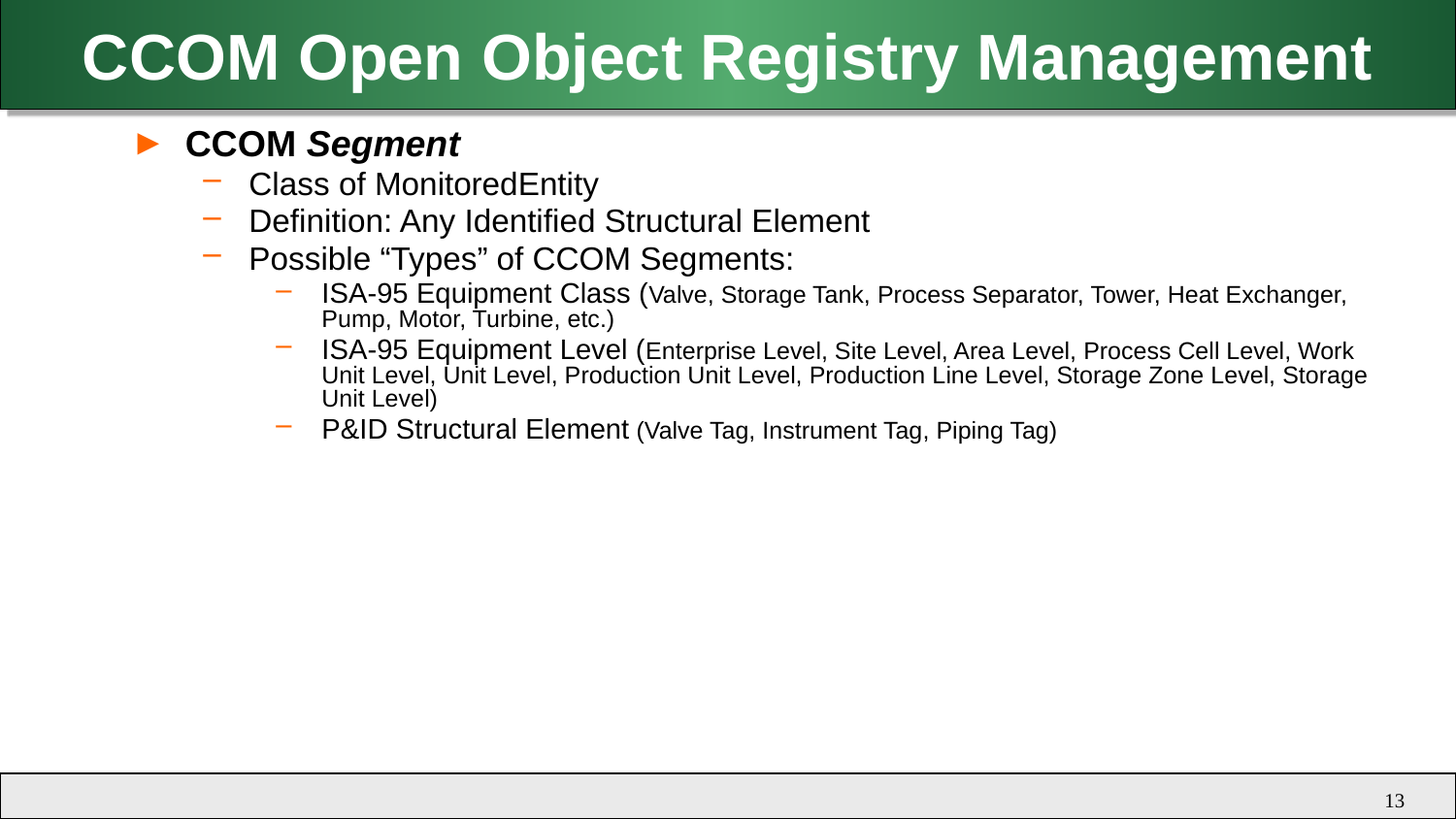

# CCOM Open Object Registry Management
CCOM Segment
Class of MonitoredEntity
Definition: Any Identified Structural Element
Possible “Types” of CCOM Segments:
ISA-95 Equipment Class (Valve, Storage Tank, Process Separator, Tower, Heat Exchanger, Pump, Motor, Turbine, etc.)
ISA-95 Equipment Level (Enterprise Level, Site Level, Area Level, Process Cell Level, Work Unit Level, Unit Level, Production Unit Level, Production Line Level, Storage Zone Level, Storage Unit Level)
P&ID Structural Element (Valve Tag, Instrument Tag, Piping Tag)
13